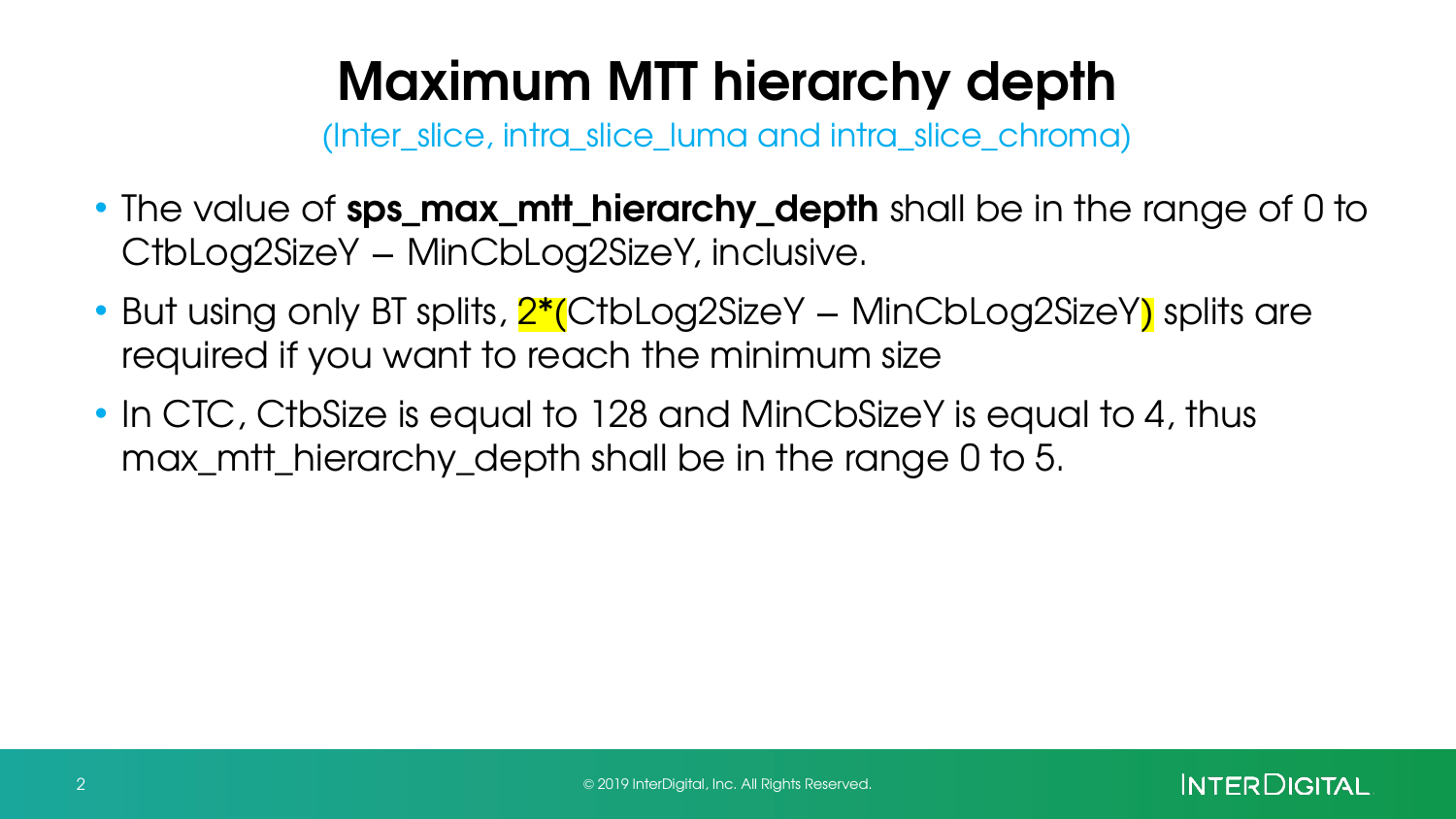

# Maximum MTT hierarchy depth (Inter_slice, intra_slice_luma and intra_slice_chroma)
The value of sps_max_mtt_hierarchy_depth shall be in the range of 0 to CtbLog2SizeY − MinCbLog2SizeY, inclusive.
But using only BT splits, 2*(CtbLog2SizeY − MinCbLog2SizeY) splits are required if you want to reach the minimum size
In CTC, CtbSize is equal to 128 and MinCbSizeY is equal to 4, thus max_mtt_hierarchy_depth shall be in the range 0 to 5.
2
© 2019 InterDigital, Inc. All Rights Reserved.